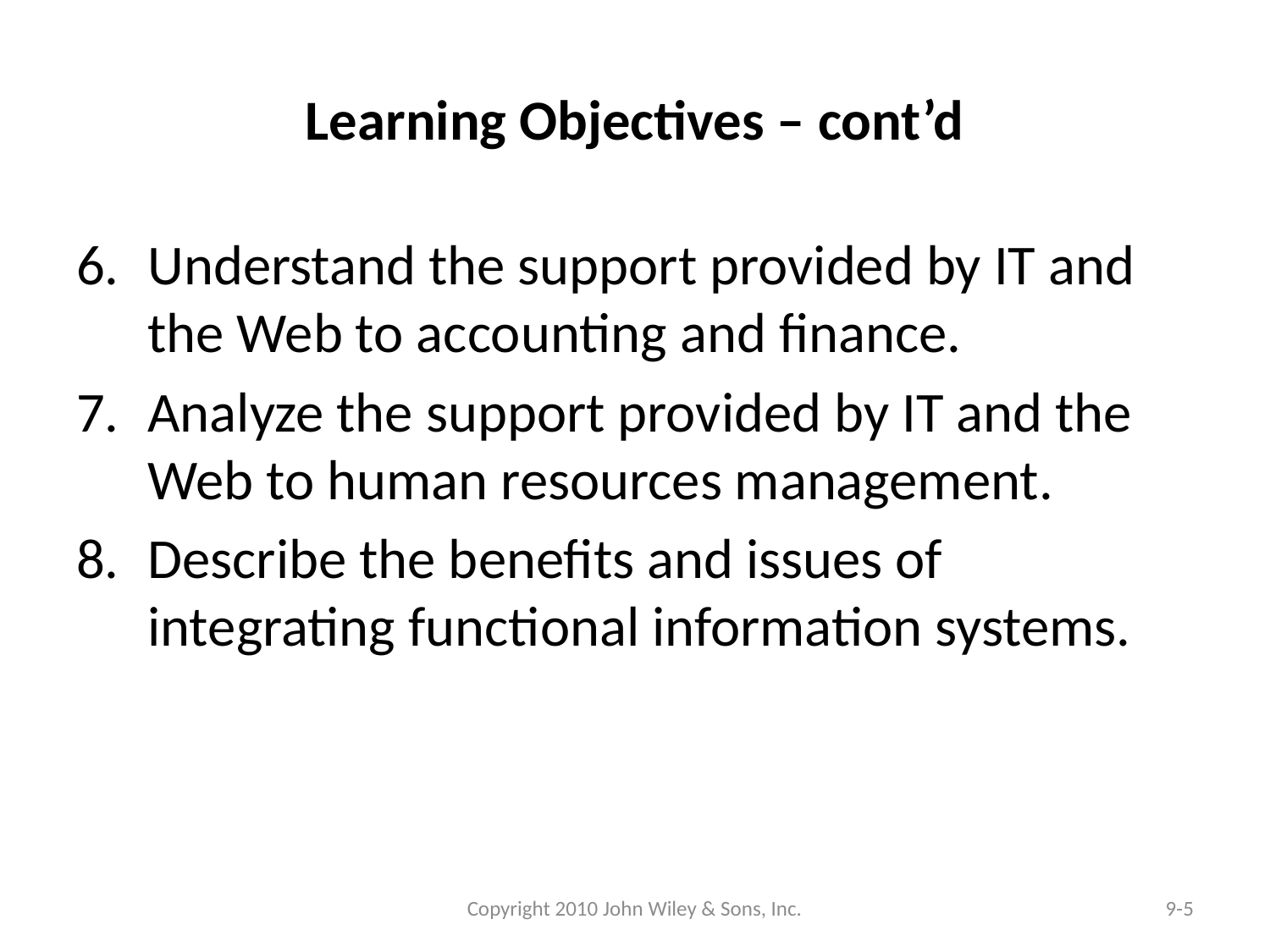

# Learning Objectives – cont’d
Understand the support provided by IT and the Web to accounting and finance.
Analyze the support provided by IT and the Web to human resources management.
Describe the benefits and issues of integrating functional information systems.
Copyright 2010 John Wiley & Sons, Inc.
9-5